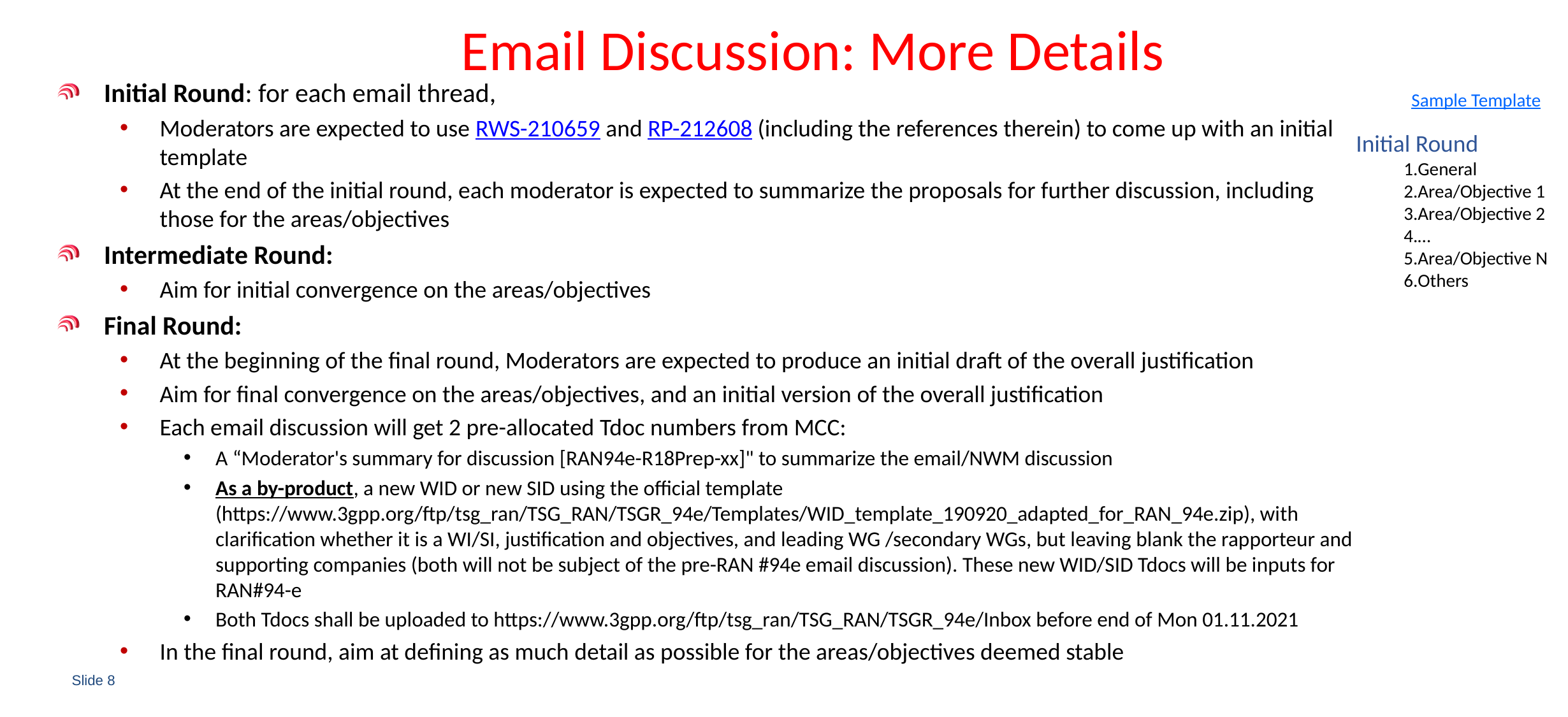

# Email Discussion: More Details
Initial Round: for each email thread,
Moderators are expected to use RWS-210659 and RP-212608 (including the references therein) to come up with an initial template
At the end of the initial round, each moderator is expected to summarize the proposals for further discussion, including those for the areas/objectives
Intermediate Round:
Aim for initial convergence on the areas/objectives
Final Round:
At the beginning of the final round, Moderators are expected to produce an initial draft of the overall justification
Aim for final convergence on the areas/objectives, and an initial version of the overall justification
Each email discussion will get 2 pre-allocated Tdoc numbers from MCC:
A “Moderator's summary for discussion [RAN94e-R18Prep-xx]" to summarize the email/NWM discussion
As a by-product, a new WID or new SID using the official template (https://www.3gpp.org/ftp/tsg_ran/TSG_RAN/TSGR_94e/Templates/WID_template_190920_adapted_for_RAN_94e.zip), with clarification whether it is a WI/SI, justification and objectives, and leading WG /secondary WGs, but leaving blank the rapporteur and supporting companies (both will not be subject of the pre-RAN #94e email discussion). These new WID/SID Tdocs will be inputs for RAN#94-e
Both Tdocs shall be uploaded to https://www.3gpp.org/ftp/tsg_ran/TSG_RAN/TSGR_94e/Inbox before end of Mon 01.11.2021
In the final round, aim at defining as much detail as possible for the areas/objectives deemed stable

Sample Template
Initial Round
General
Area/Objective 1
Area/Objective 2
…
Area/Objective N
Others